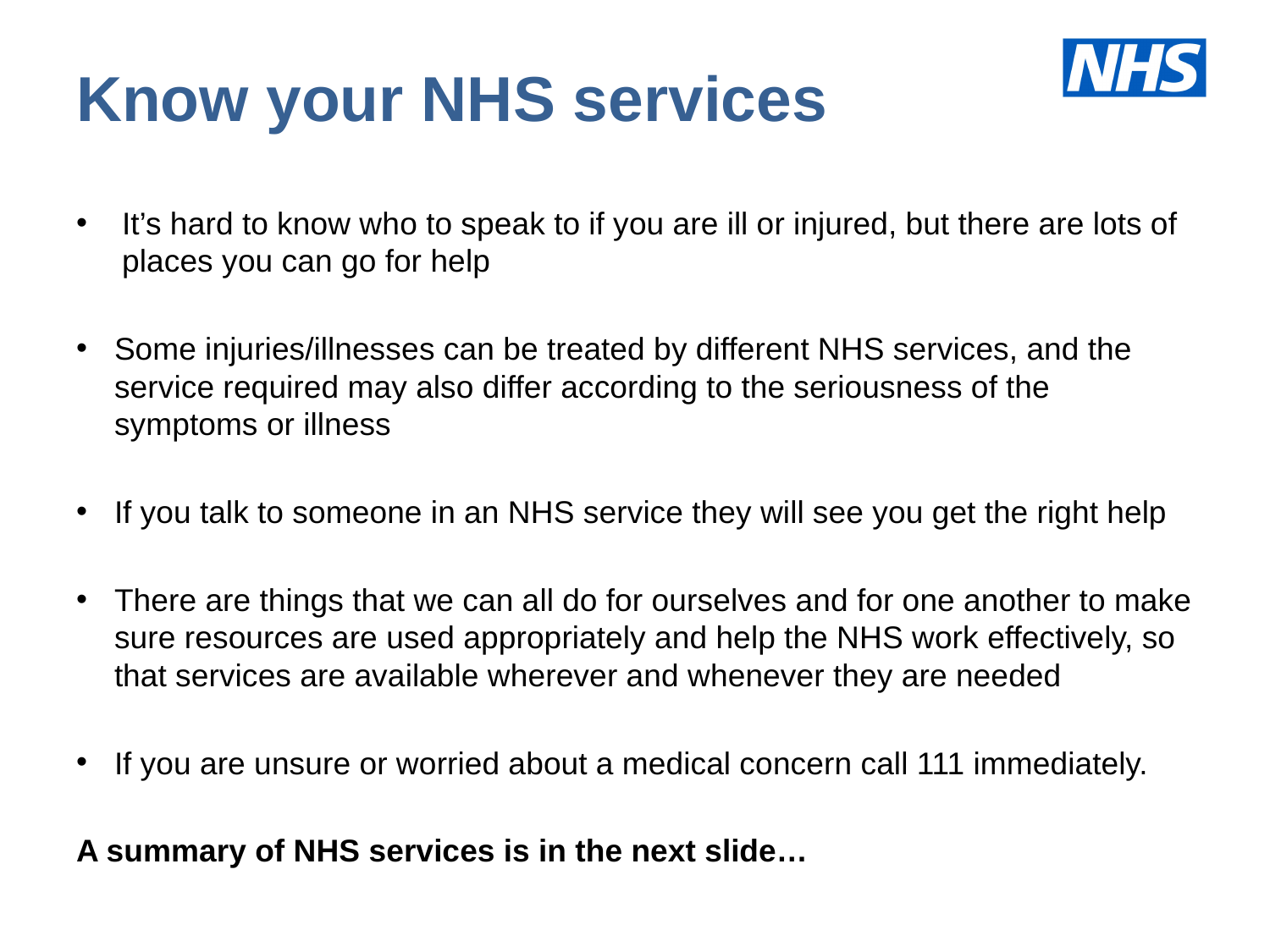

# Know your NHS services
It’s hard to know who to speak to if you are ill or injured, but there are lots of places you can go for help

Some injuries/illnesses can be treated by different NHS services, and the service required may also differ according to the seriousness of the symptoms or illness

If you talk to someone in an NHS service they will see you get the right help

There are things that we can all do for ourselves and for one another to make sure resources are used appropriately and help the NHS work effectively, so that services are available wherever and whenever they are needed

If you are unsure or worried about a medical concern call 111 immediately.

A summary of NHS services is in the next slide…